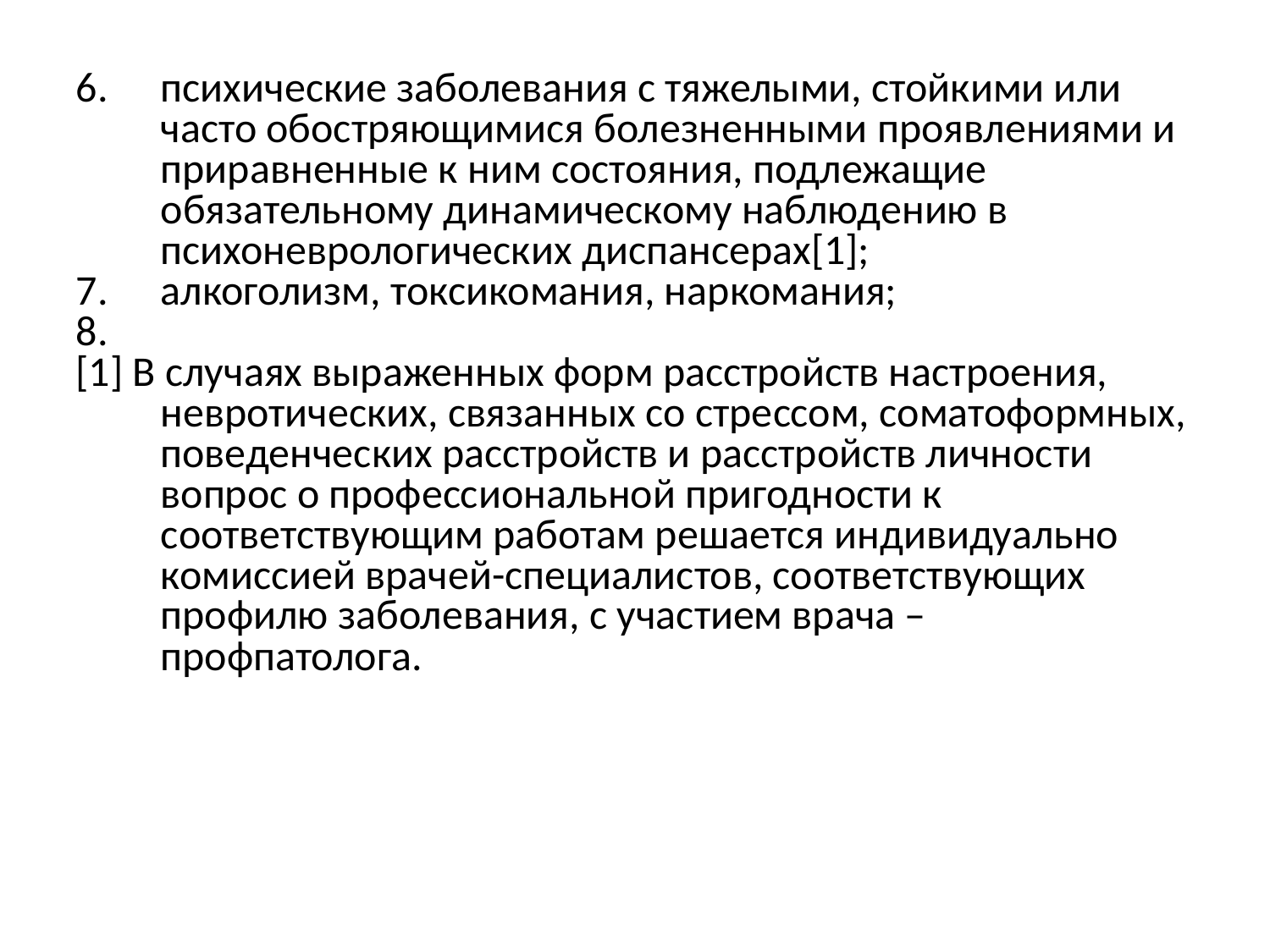

психические заболевания с тяжелыми, стойкими или часто обостряющимися болезненными проявлениями и приравненные к ним состояния, подлежащие обязательному динамическому наблюдению в психоневрологических диспансерах[1];
алкоголизм, токсикомания, наркомания;

[1] В случаях выраженных форм расстройств настроения, невротических, связанных со стрессом, соматоформных, поведенческих расстройств и расстройств личности вопрос о профессиональной пригодности к соответствующим работам решается индивидуально комиссией врачей-специалистов, соответствующих профилю заболевания, с участием врача – профпатолога.